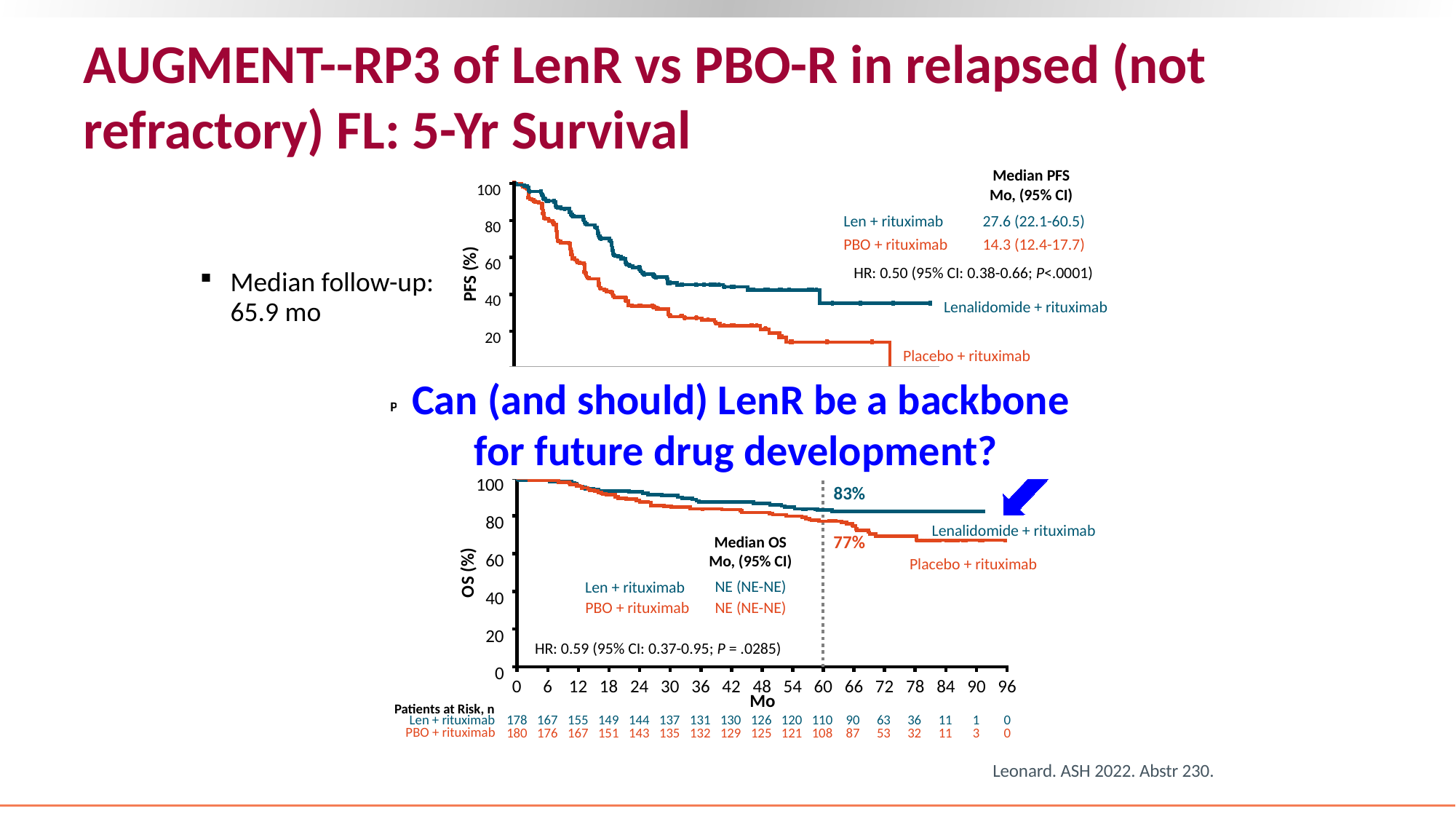

# AUGMENT--RP3 of LenR vs PBO-R in relapsed (not refractory) FL: 5-Yr Survival
Median PFS
Mo, (95% CI)
100
80
60
40
20
0

Len + rituximab
27.6 (22.1-60.5)
PBO + rituximab
14.3 (12.4-17.7)
HR: 0.50 (95% CI: 0.38-0.66; P<.0001)
PFS (%)
Lenalidomide + rituximab
Placebo + rituximab
0
6
12
18
24
30
36
42
48
54
60
66
72
78
84
Mo
Patients at Risk, n
Len + rituximab
178
151
128
107
79
62
49
34
18
13
6
4
3
1
0
PBO + rituximab
180
98
69
53
41
29
21
13
5
3
2
1
0
0
141
Median follow-up: 65.9 mo

Can (and should) LenR be a backbone for future drug development?
100
80
60
40
20
0
83%

Lenalidomide + rituximab
77%
Median OS
Mo, (95% CI)
Placebo + rituximab
OS (%)
NE (NE-NE)
Len + rituximab
PBO + rituximab
NE (NE-NE)
HR: 0.59 (95% CI: 0.37-0.95; P = .0285)
0
6
12
18
24
30
36
42
48
54
60
66
72
78
84
90
96
Mo
Patients at Risk, n
Len + rituximab
178
167
155
149
144
137
131
130
126
120
110
90
63
36
11
1
0
PBO + rituximab
180
176
167
151
143
135
132
129
125
121
108
87
53
32
11
3
0

Leonard. ASH 2022. Abstr 230.